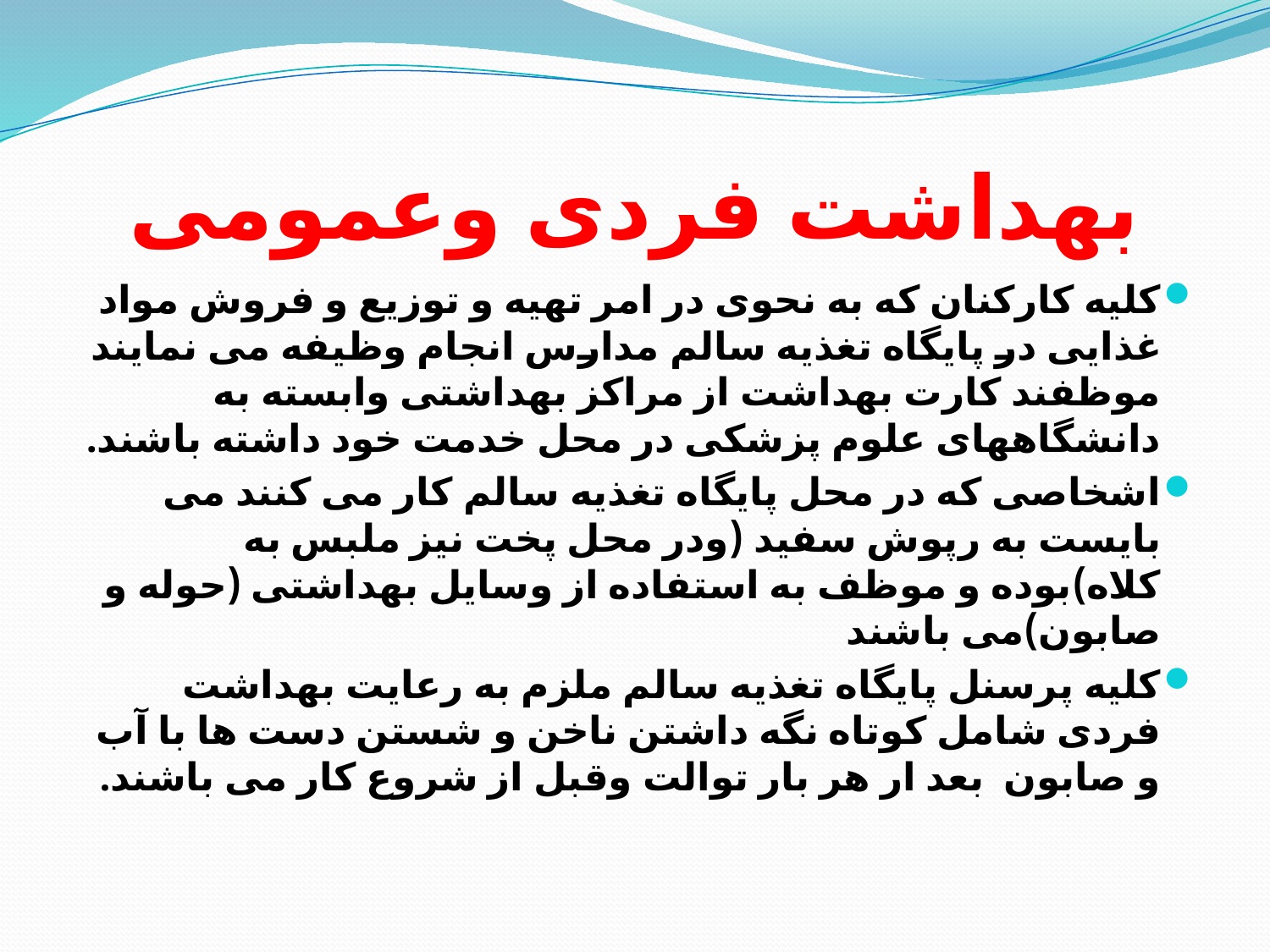

# بهداشت فردی وعمومی
کلیه کارکنان که به نحوی در امر تهیه و توزیع و فروش مواد غذایی در پایگاه تغذیه سالم مدارس انجام وظیفه می نمایند موظفند کارت بهداشت از مراکز بهداشتی وابسته به دانشگاههای علوم پزشکی در محل خدمت خود داشته باشند.
اشخاصی که در محل پایگاه تغذیه سالم کار می کنند می بایست به رپوش سفید (ودر محل پخت نیز ملبس به کلاه)بوده و موظف به استفاده از وسایل بهداشتی (حوله و صابون)می باشند
کلیه پرسنل پایگاه تغذیه سالم ملزم به رعایت بهداشت فردی شامل کوتاه نگه داشتن ناخن و شستن دست ها با آب و صابون  بعد ار هر بار توالت وقبل از شروع کار می باشند.